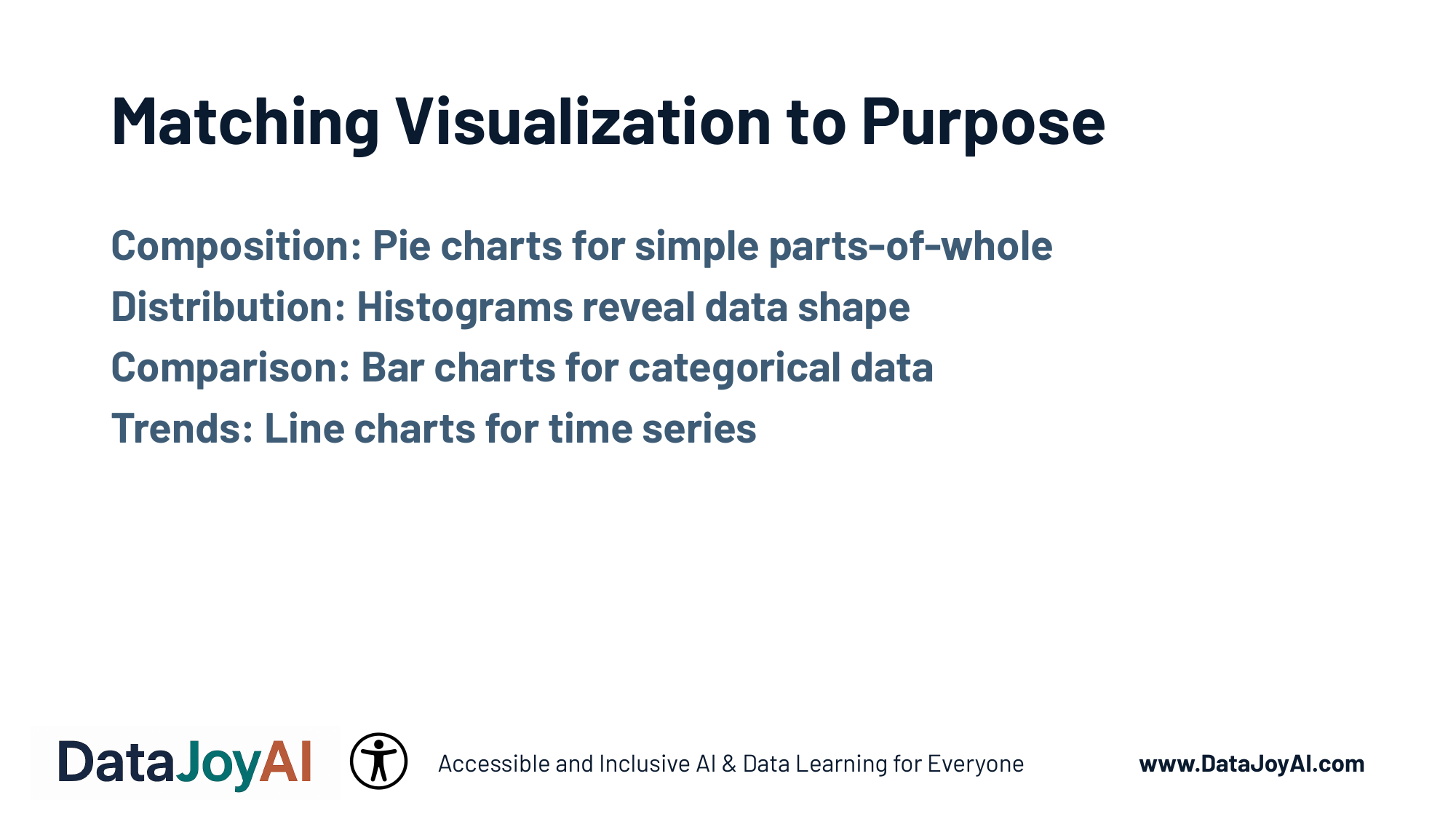

# Matching Visualization to Purpose
Composition: Pie charts for simple parts-of-whole
Distribution: Histograms reveal data shape
Comparison: Bar charts for categorical data
Trends: Line charts for time series